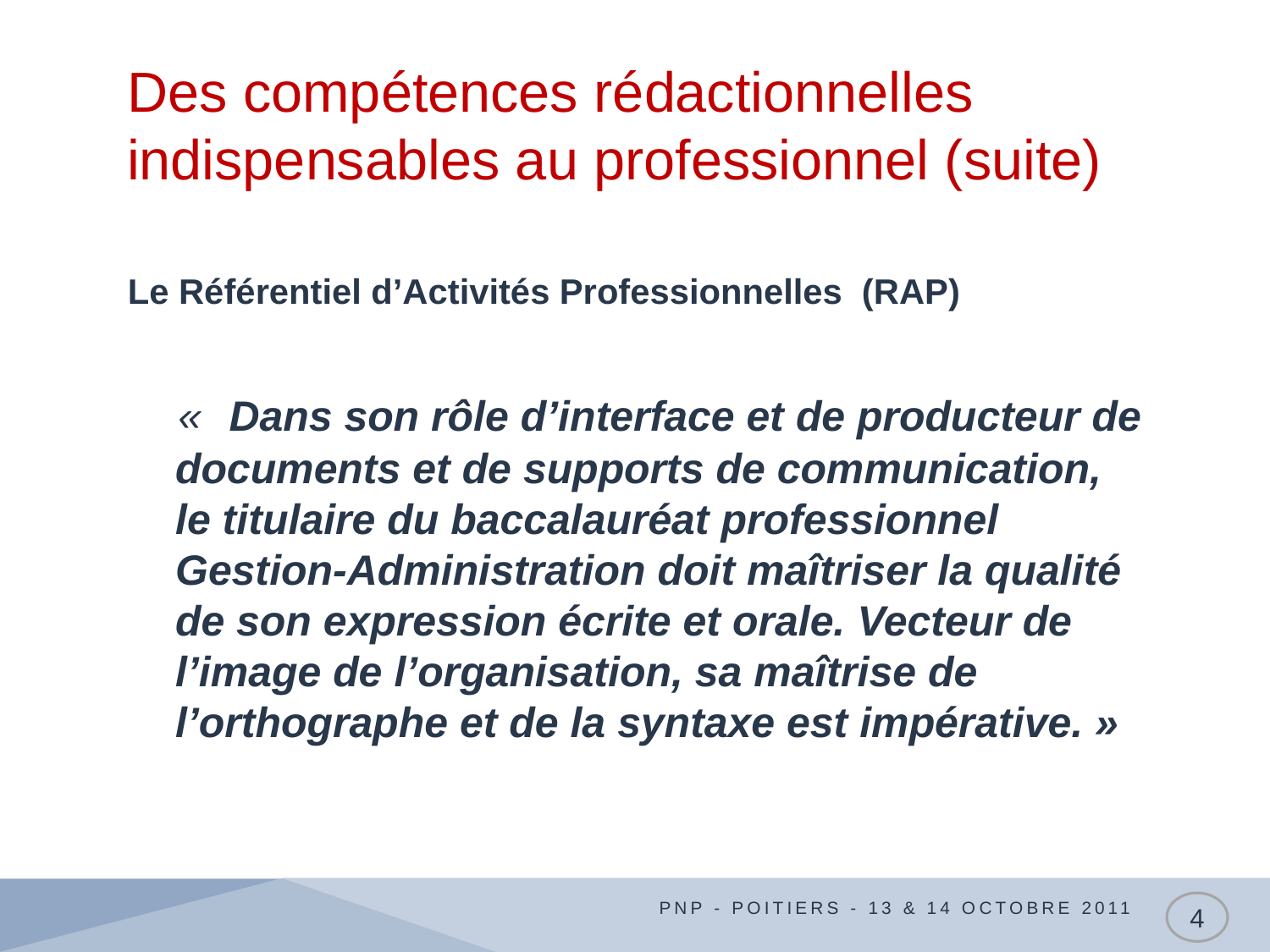

# Des compétences rédactionnelles indispensables au professionnel (suite)

Le Référentiel d’Activités Professionnelles  (RAP)

«  Dans son rôle d’interface et de producteur de documents et de supports de communication, le titulaire du baccalauréat professionnel Gestion-Administration doit maîtriser la qualité de son expression écrite et orale. Vecteur de l’image de l’organisation, sa maîtrise de l’orthographe et de la syntaxe est impérative. »

PNP - Poitiers - 13 & 14 octobre 2011
4